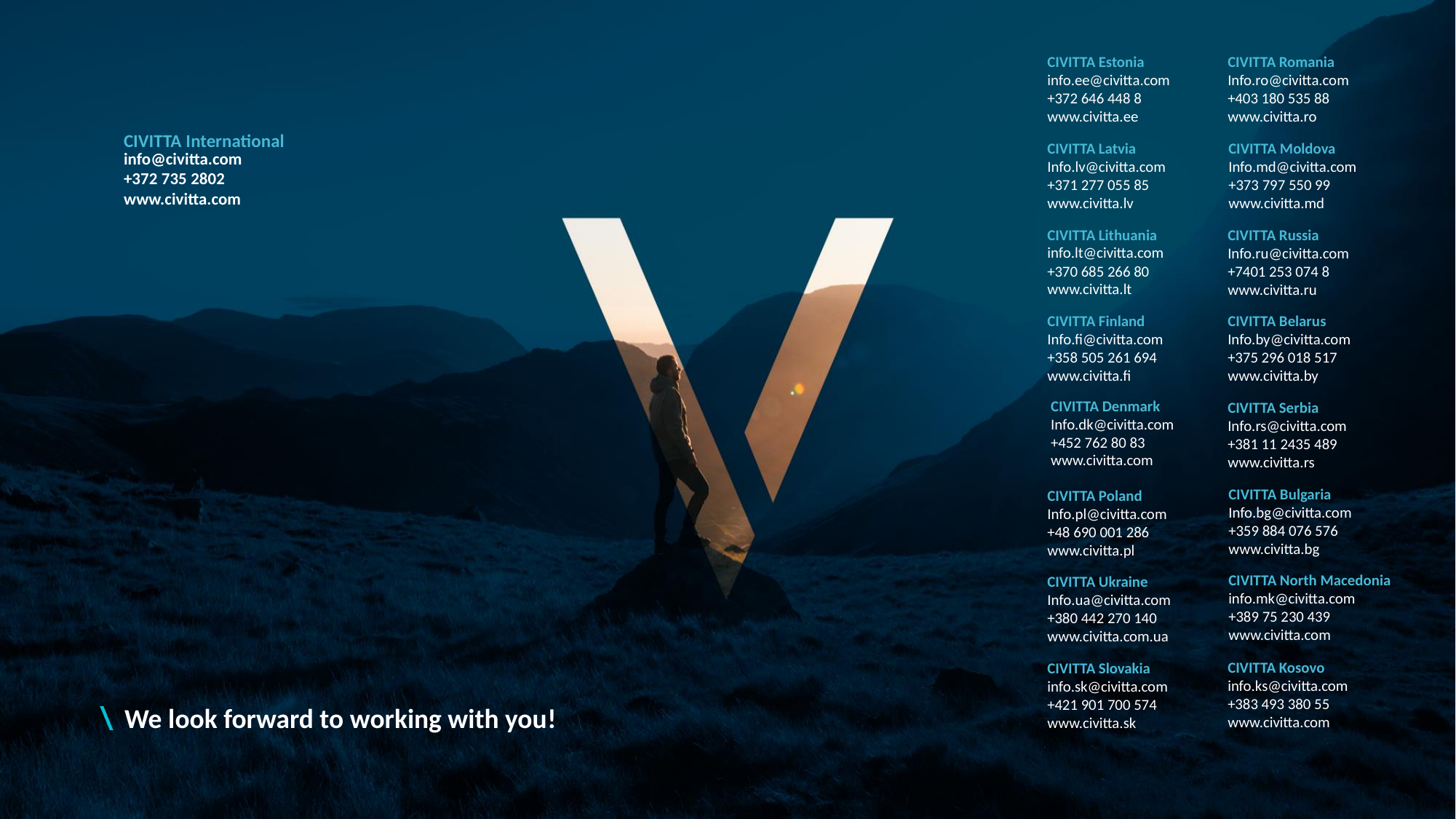

# We look forward to working with you!